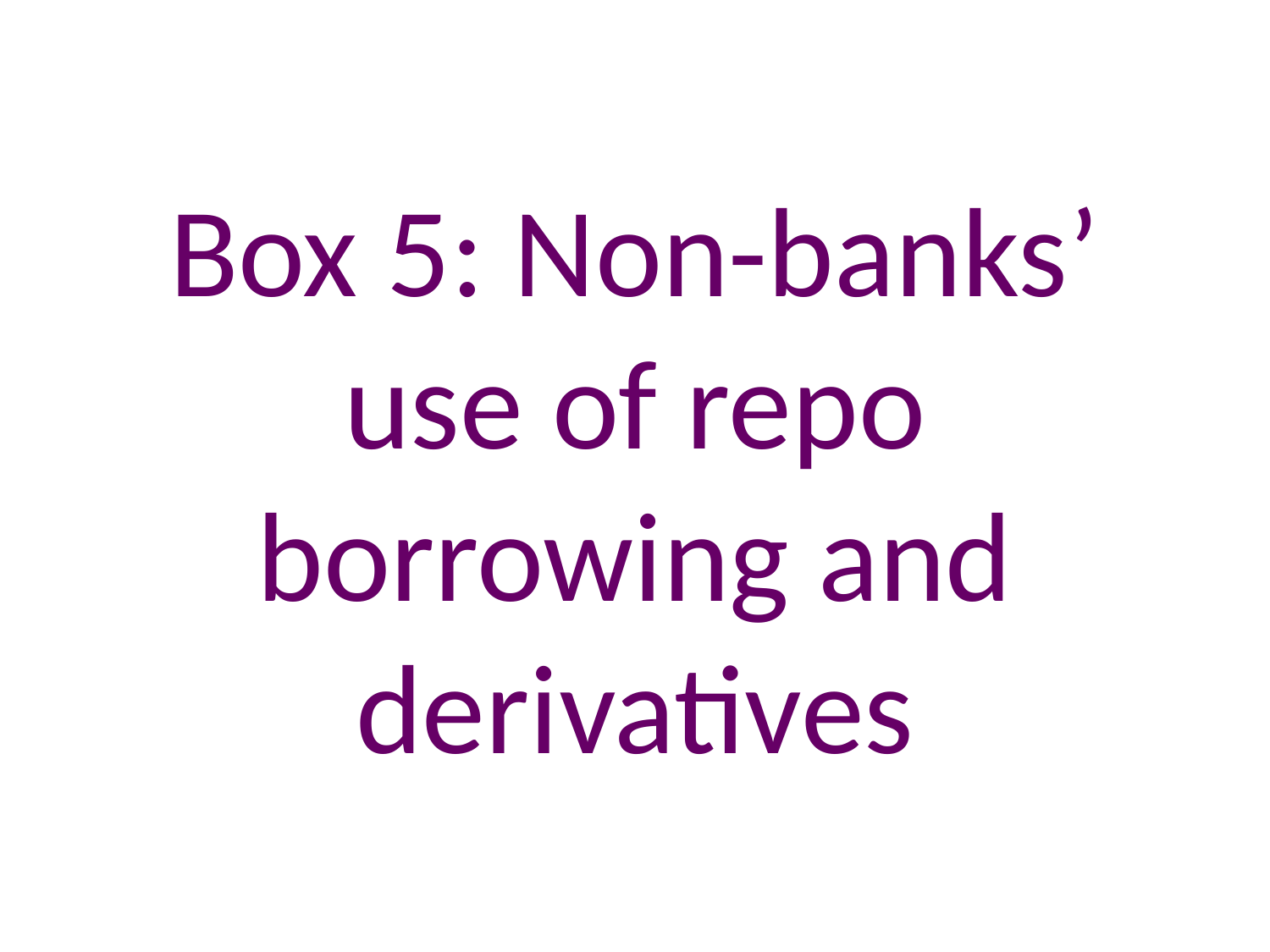

# Box 5: Non-banks’ use of repo borrowing and derivatives